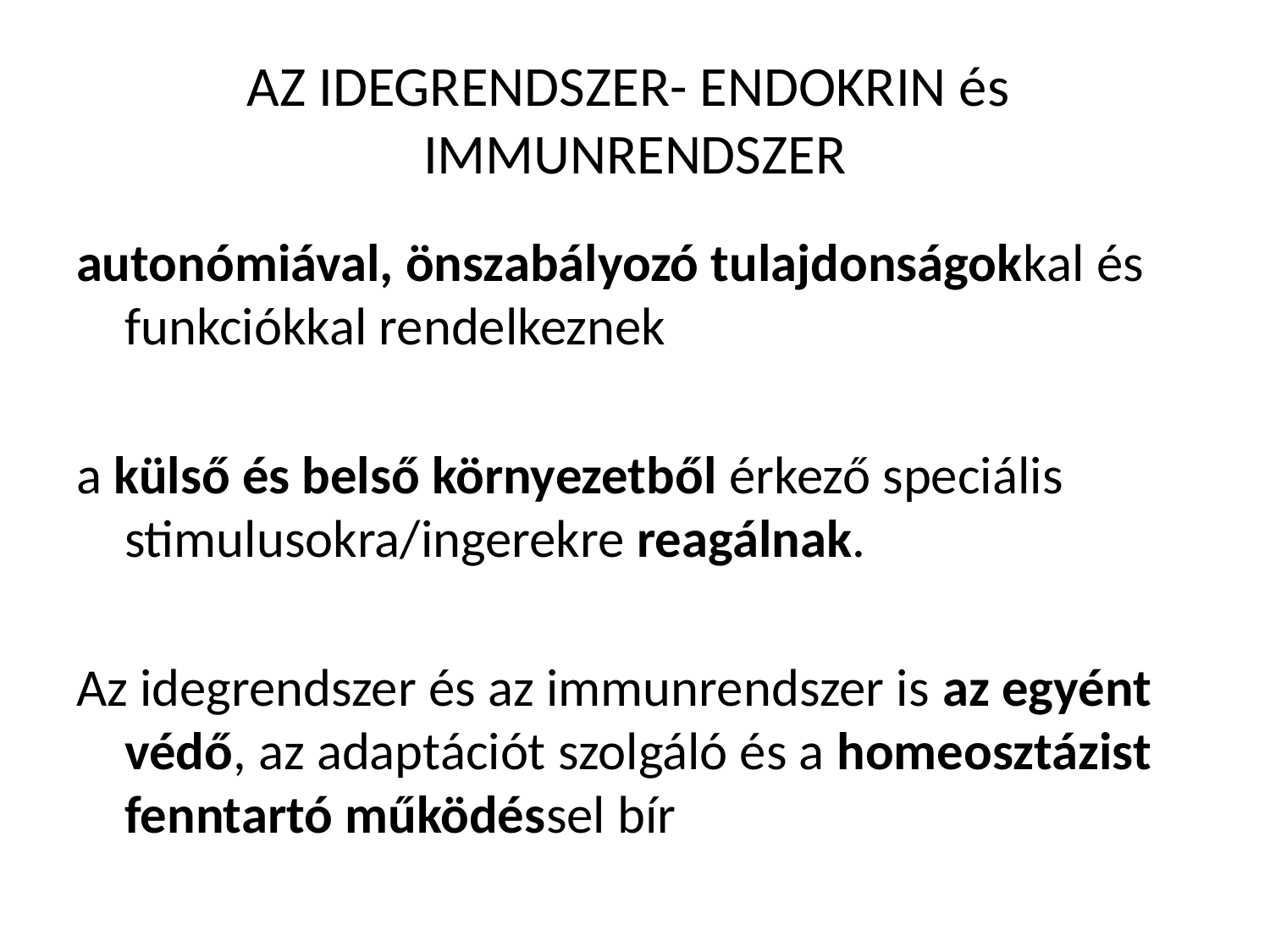

# AZ IDEGRENDSZER- ENDOKRIN és  IMMUNRENDSZER
autonómiával, önszabályozó tulajdonságokkal és funkciókkal rendelkeznek

a külső és belső környezetből érkező speciális stimulusokra/ingerekre reagálnak.

Az idegrendszer és az immunrendszer is az egyént védő, az adaptációt szolgáló és a homeosztázist fenntartó működéssel bír